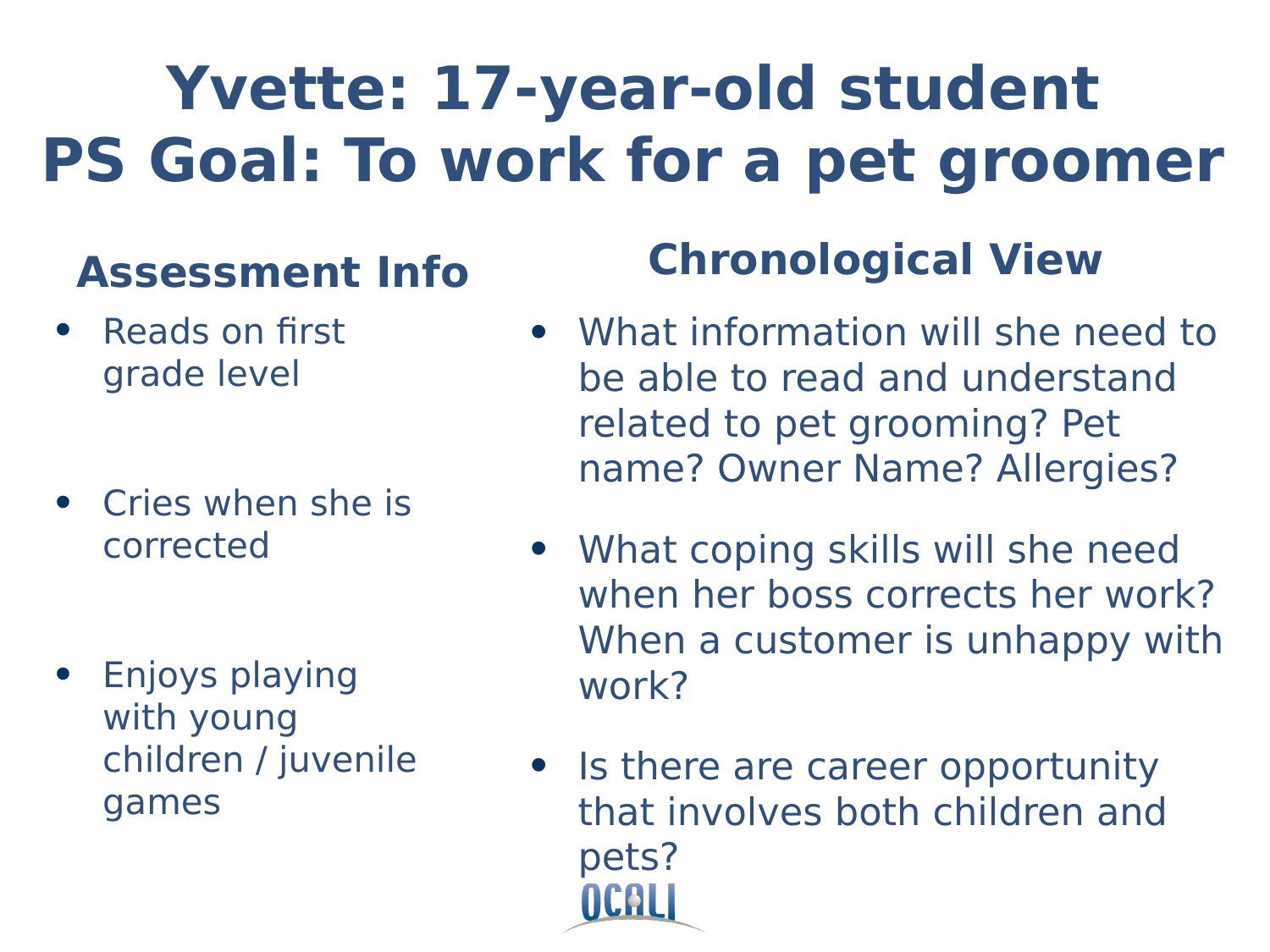

Yvette: 17-year-old student
PS Goal: To work for a pet groomer
Chronological View
Assessment Info
What information will she need to be able to read and understand related to pet grooming? Pet name? Owner Name? Allergies?
What coping skills will she need when her boss corrects her work? When a customer is unhappy with work?
Is there are career opportunity that involves both children and pets?

Reads on first grade level

Cries when she is corrected

Enjoys playing with young children / juvenile games